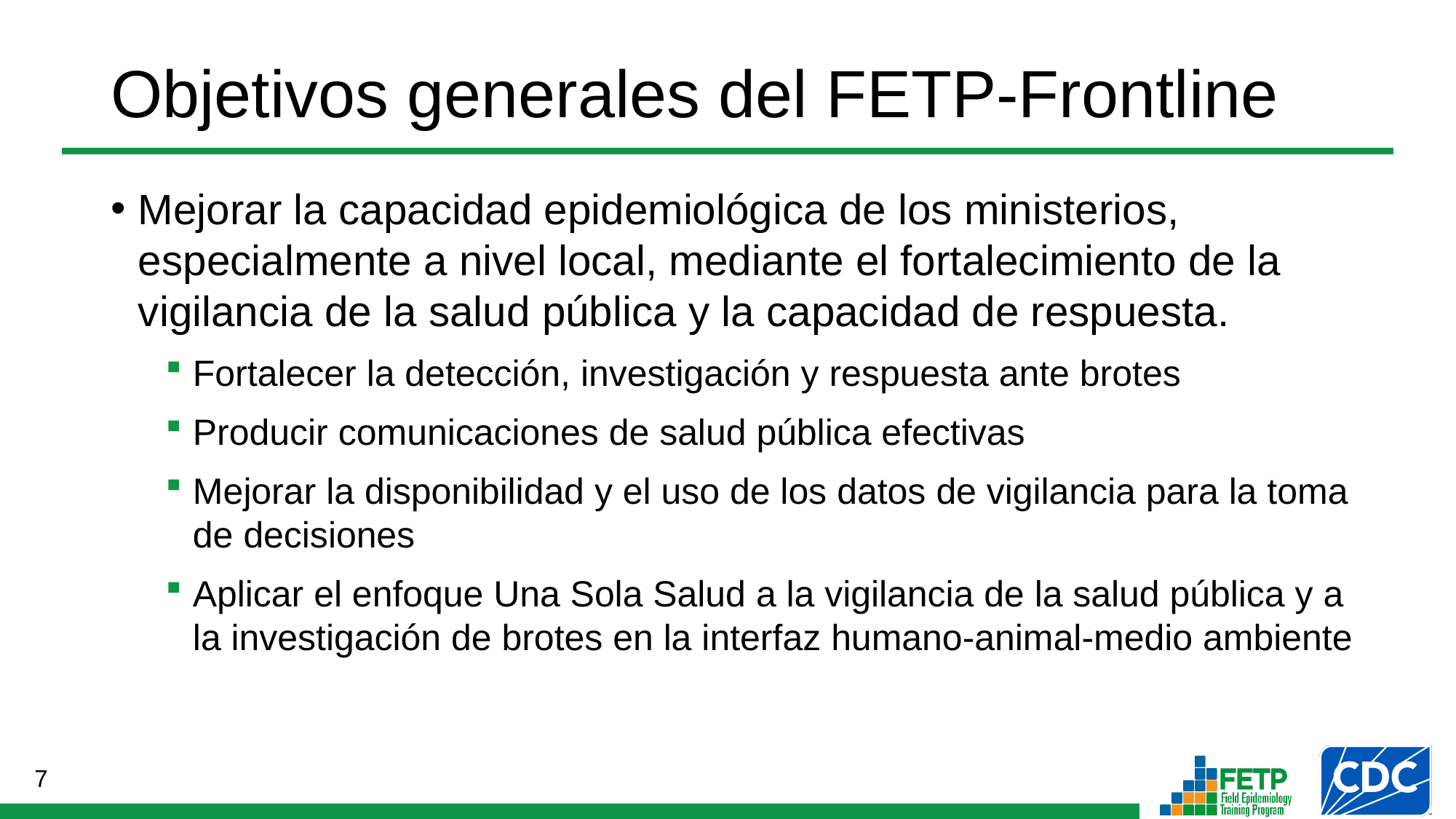

# Objetivos generales del FETP-Frontline
Mejorar la capacidad epidemiológica de los ministerios, especialmente a nivel local, mediante el fortalecimiento de la vigilancia de la salud pública y la capacidad de respuesta.
Fortalecer la detección, investigación y respuesta ante brotes
Producir comunicaciones de salud pública efectivas
Mejorar la disponibilidad y el uso de los datos de vigilancia para la toma de decisiones
Aplicar el enfoque Una Sola Salud a la vigilancia de la salud pública y a la investigación de brotes en la interfaz humano-animal-medio ambiente